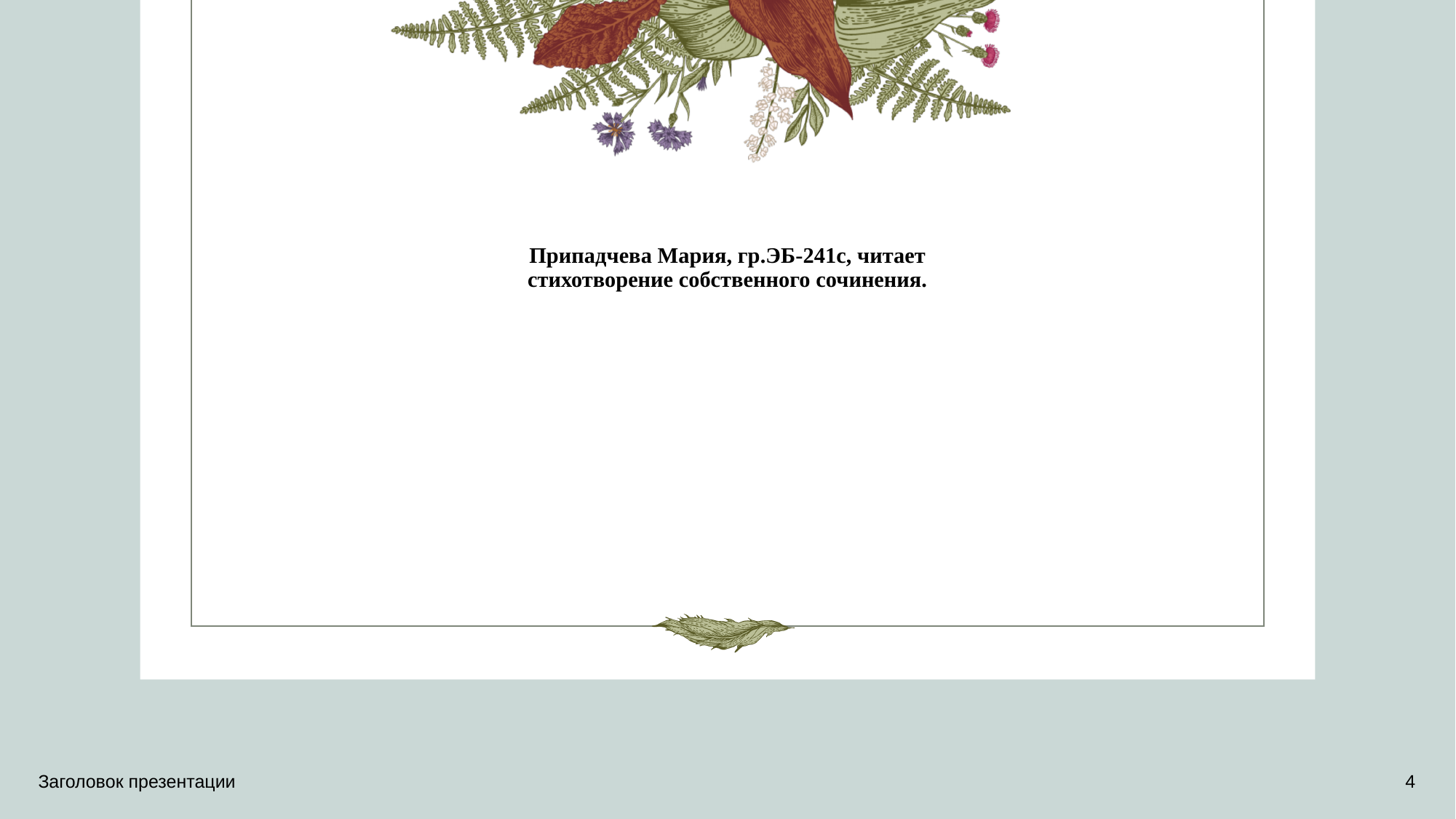

# Припадчева Мария, гр.ЭБ-241с, читает стихотворение собственного сочинения.
Заголовок презентации
4